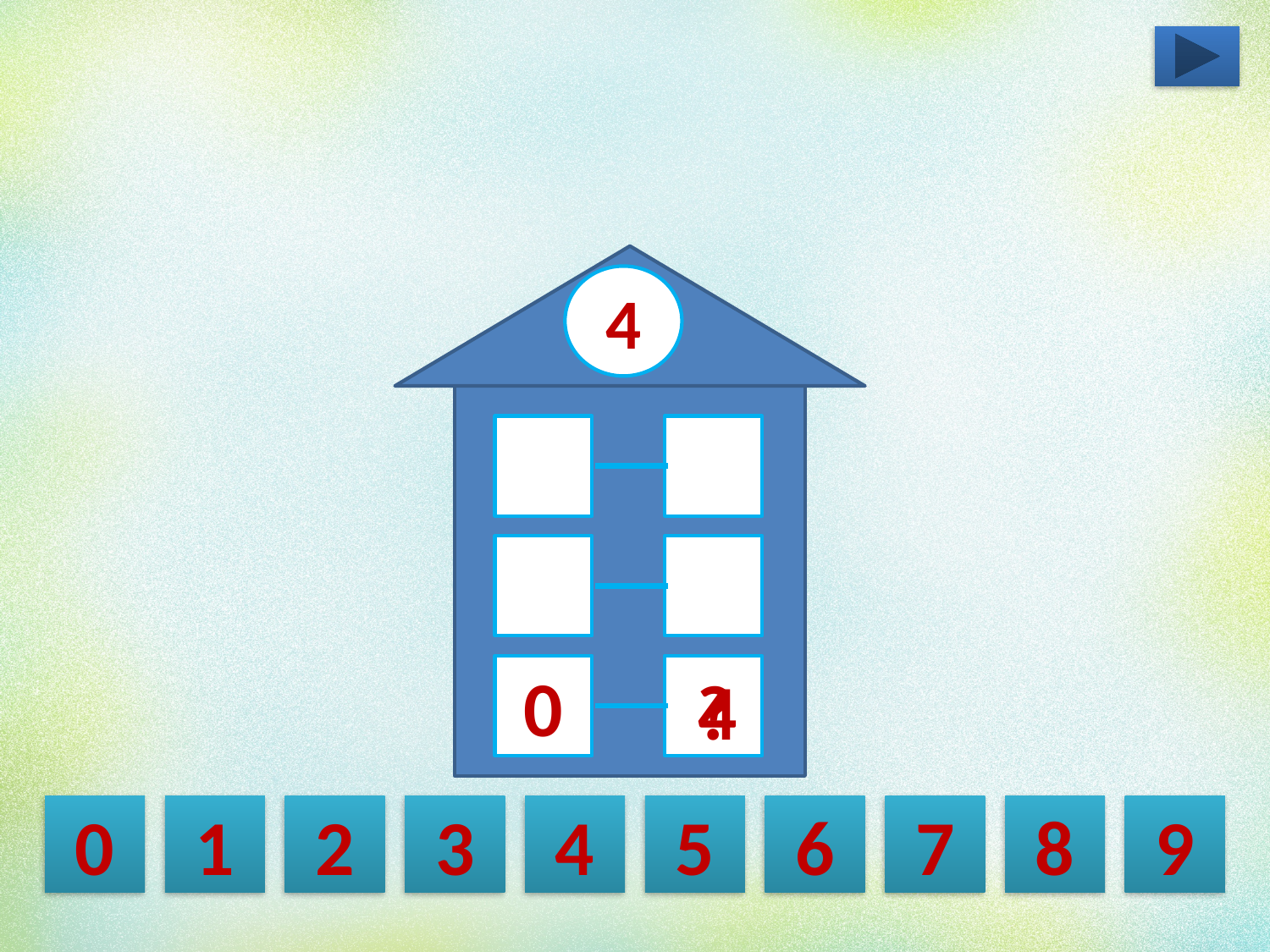

4

0

4

?
0
1
2
3
4
5
6
7
8
9